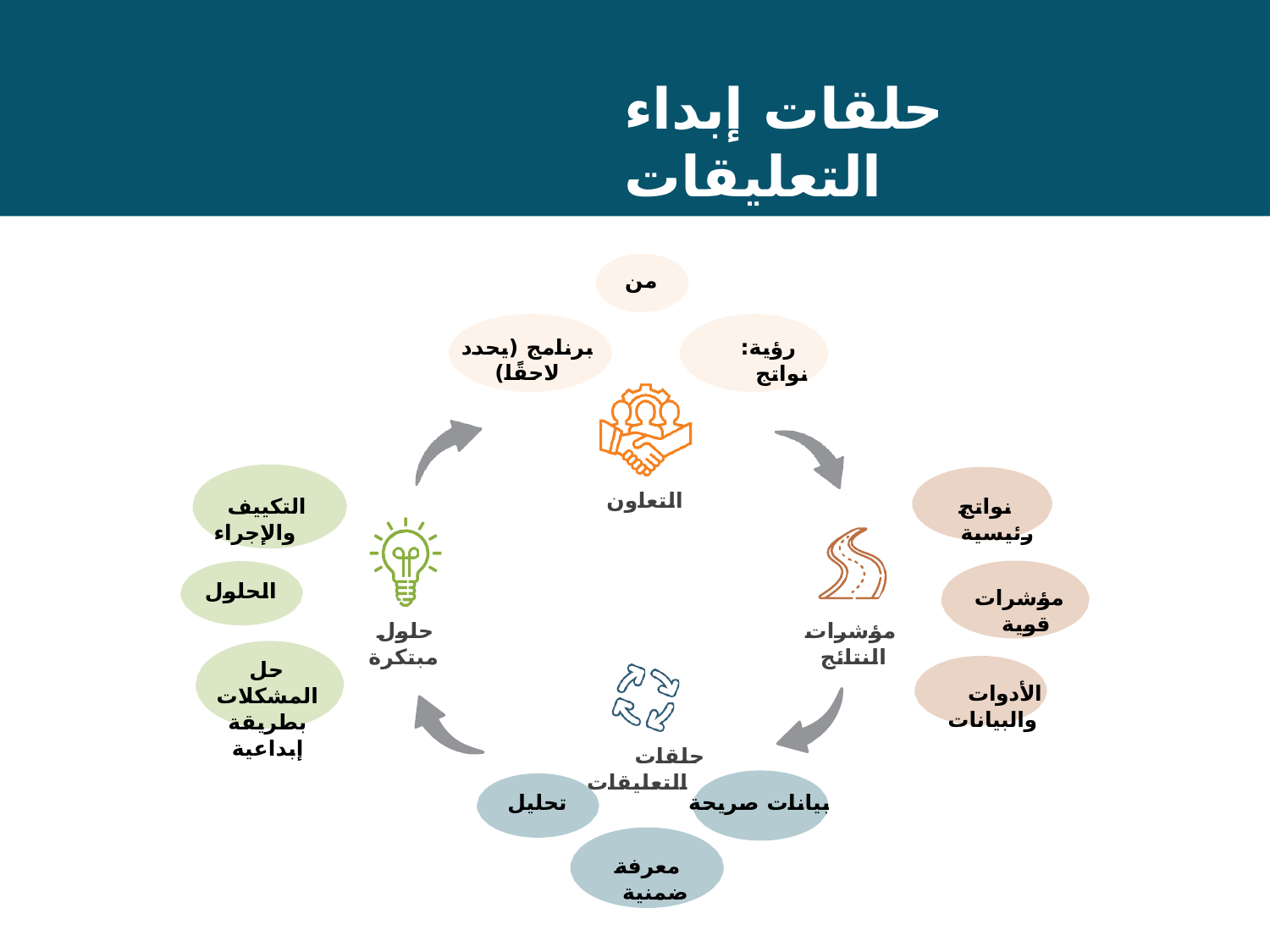

# حلقات إبداء التعليقات

من
رؤية: نواتج
برنامج (يحدد لاحقًا)

التعاون
التكييف والإجراء
نواتج رئيسية

الحلول
مؤشرات قوية
حلول مبتكرة
مؤشرات النتائج

حل المشكلات بطريقة إبداعية

الأدوات والبيانات

حلقات التعليقات

بيانات صريحة
تحليل
معرفة ضمنية